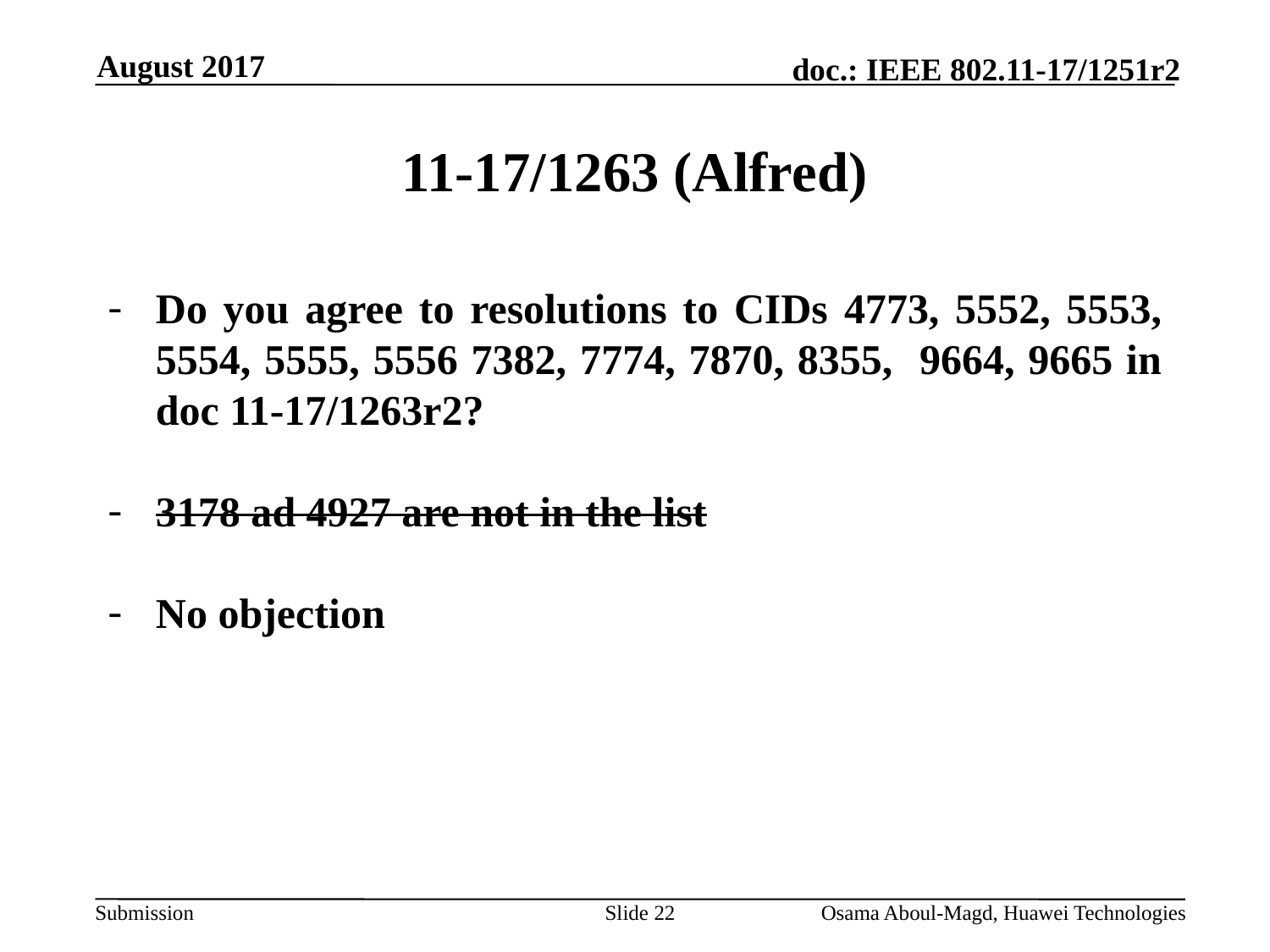

August 2017
# 11-17/1263 (Alfred)
Do you agree to resolutions to CIDs 4773, 5552, 5553, 5554, 5555, 5556 7382, 7774, 7870, 8355,  9664, 9665 in doc 11-17/1263r2?

3178 ad 4927 are not in the list

No objection

Slide 22
Osama Aboul-Magd, Huawei Technologies